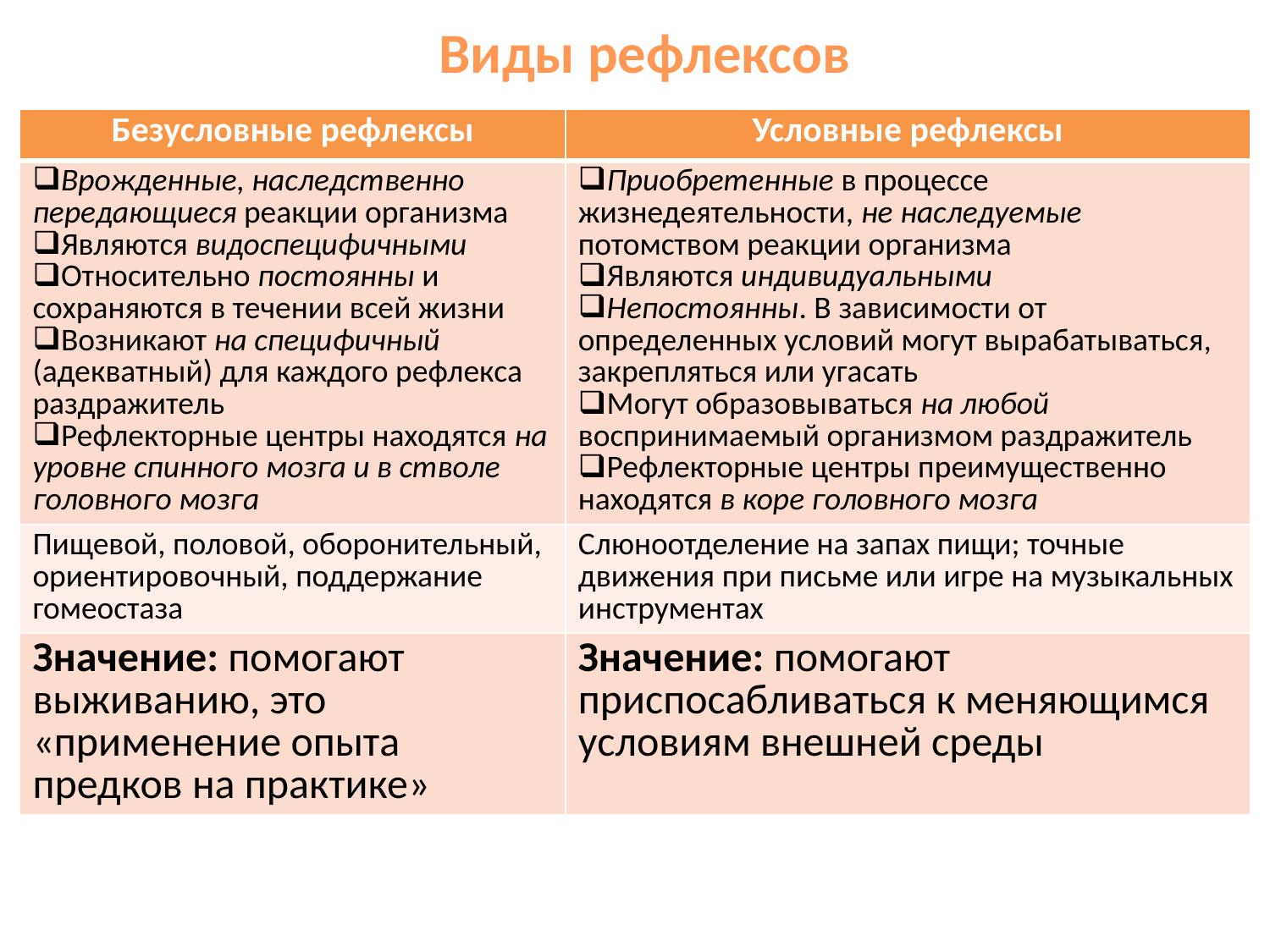

Виды рефлексов
| Безусловные рефлексы | Условные рефлексы |
| --- | --- |
| Врожденные, наследственно передающиеся реакции организма Являются видоспецифичными Относительно постоянны и сохраняются в течении всей жизни Возникают на специфичный (адекватный) для каждого рефлекса раздражитель Рефлекторные центры находятся на уровне спинного мозга и в стволе головного мозга | Приобретенные в процессе жизнедеятельности, не наследуемые потомством реакции организма Являются индивидуальными Непостоянны. В зависимости от определенных условий могут вырабатываться, закрепляться или угасать Могут образовываться на любой воспринимаемый организмом раздражитель Рефлекторные центры преимущественно находятся в коре головного мозга |
| Пищевой, половой, оборонительный, ориентировочный, поддержание гомеостаза | Слюноотделение на запах пищи; точные движения при письме или игре на музыкальных инструментах |
| Значение: помогают выживанию, это «применение опыта предков на практике» | Значение: помогают приспосабливаться к меняющимся условиям внешней среды |